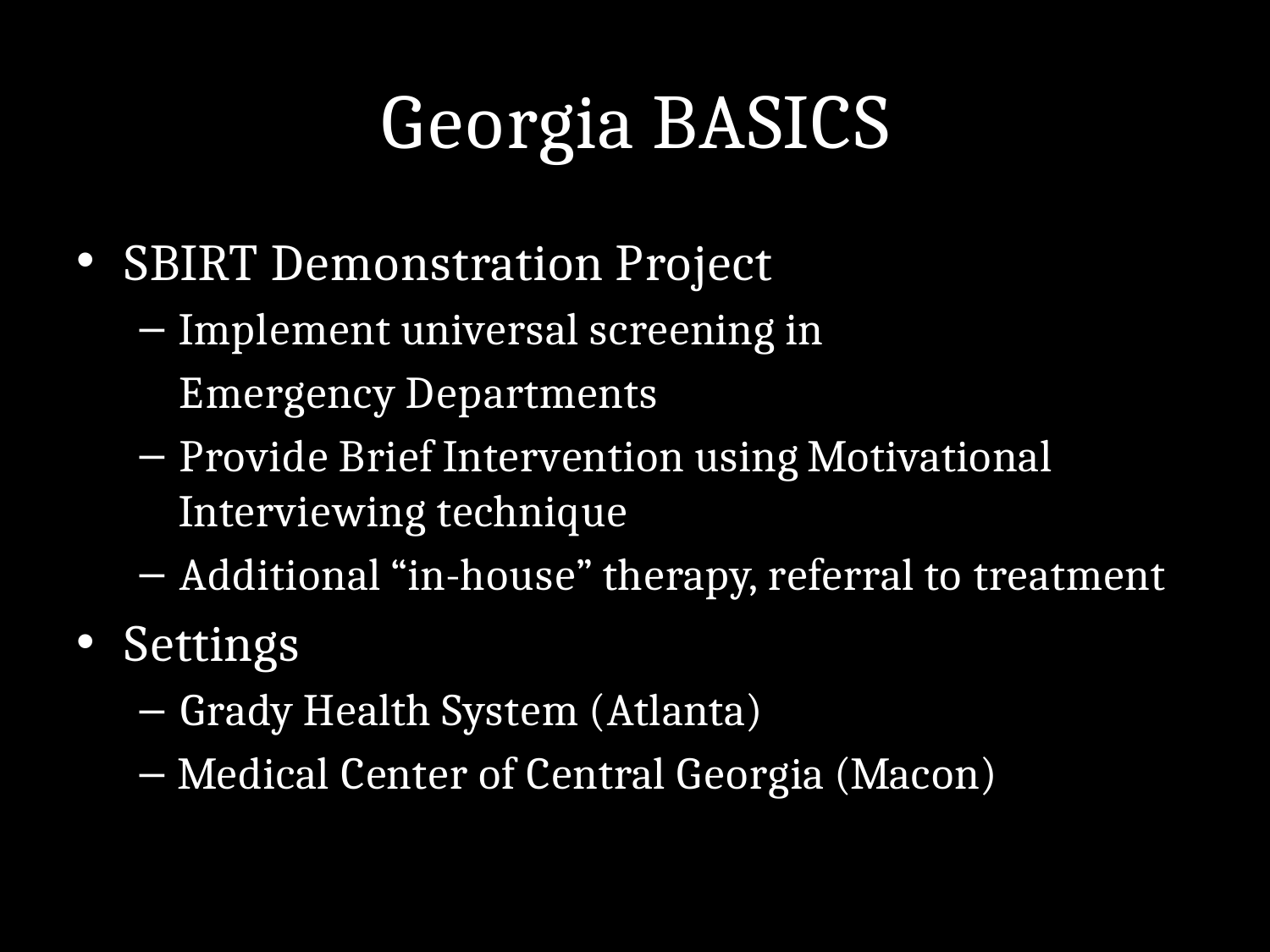

# Georgia BASICS
SBIRT Demonstration Project
Implement universal screening in
    Emergency Departments
Provide Brief Intervention using Motivational Interviewing technique
Additional “in-house” therapy, referral to treatment
Settings
Grady Health System (Atlanta)
Medical Center of Central Georgia (Macon)